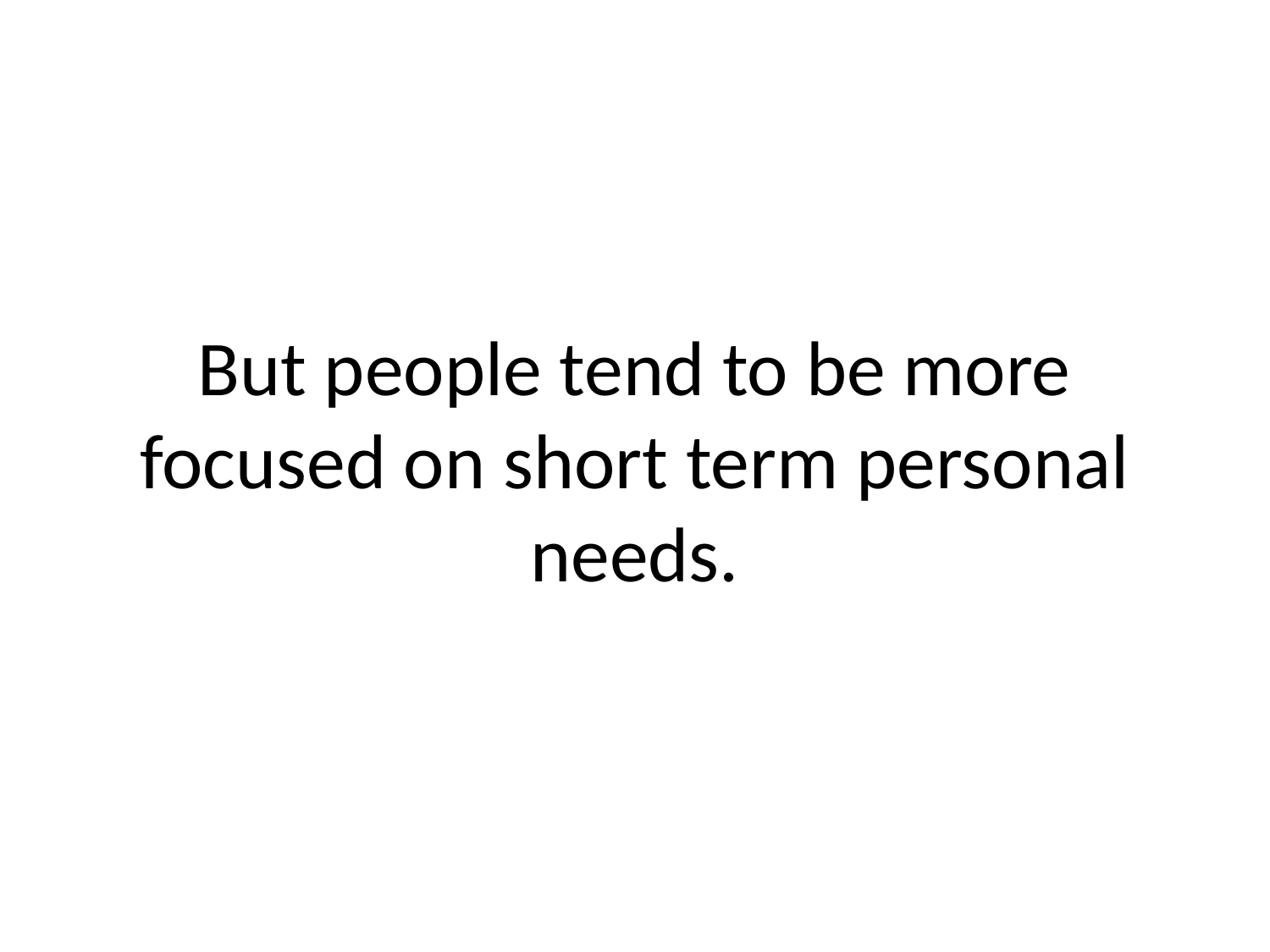

# But people tend to be more focused on short term personal needs.